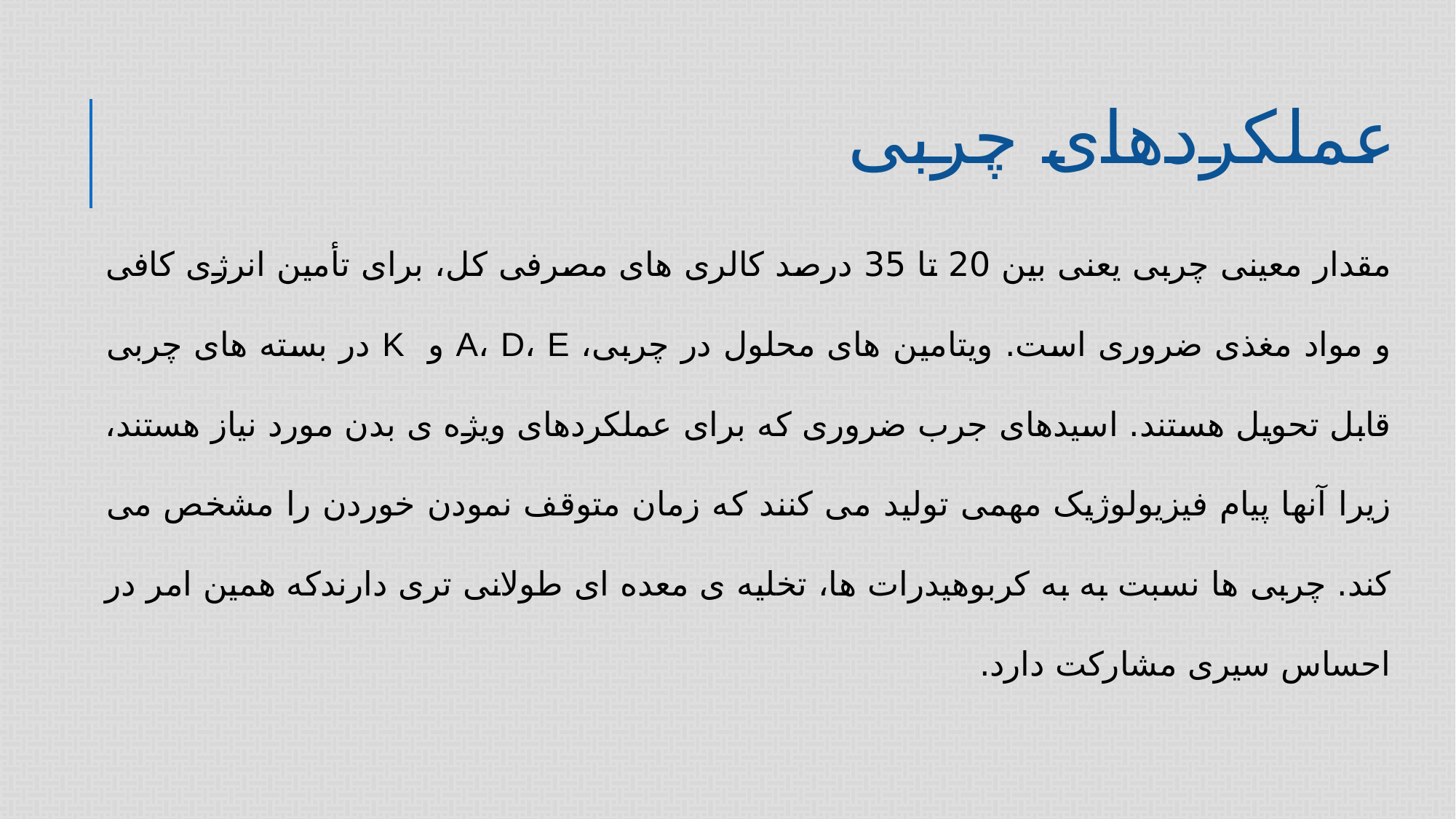

# عملکردهای چربی
مقدار معینی چربی یعنی بین 20 تا 35 درصد کالری های مصرفی کل، برای تأمین انرژی کافی و مواد مغذی ضروری است. ویتامین های محلول در چربی، A، D، E و  K در بسته های چربی قابل تحویل هستند. اسیدهای جرب ضروری که برای عملکردهای ویژه ی بدن مورد نیاز هستند، زیرا آنها پیام فیزیولوژیک مهمی تولید می کنند که زمان متوقف نمودن خوردن را مشخص می کند. چربی ها نسبت به به کربوهیدرات ها، تخلیه ی معده ای طولانی تری دارندکه همین امر در احساس سیری مشارکت دارد.